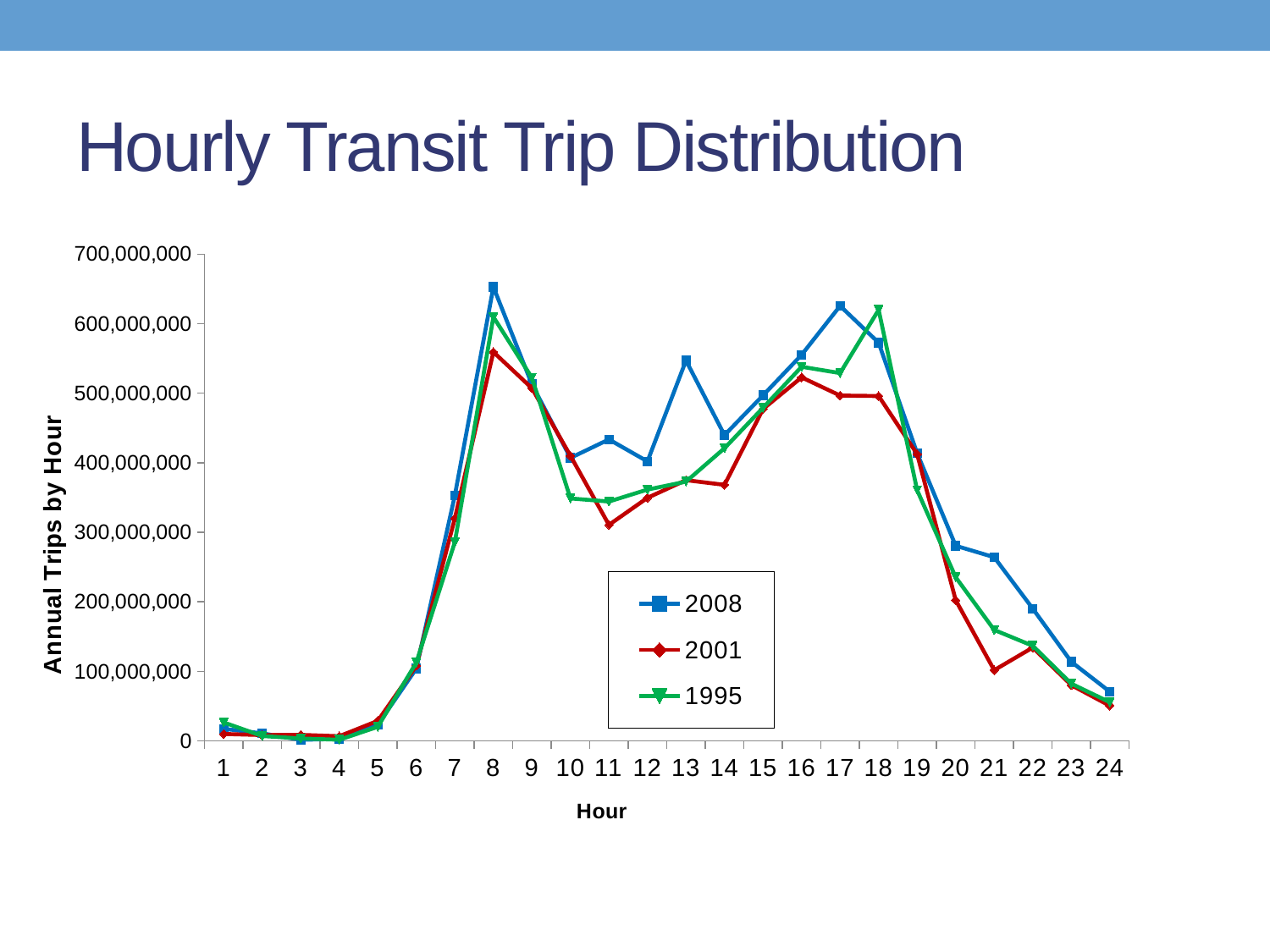

# Hourly Transit Trip Distribution

### Chart

| Category | 2008 | 2001 | 1995 |
|---|---|---|---|
| 1 | 17519759.0 | 10114419.0 | 26680538.0 |
| 2 | 10955327.0 | 8501503.0 | 7140540.0 |
| 3 | 1771824.0 | 8808266.0 | 3662774.0 |
| 4 | 2856877.0 | 6854909.0 | 1734148.0 |
| 5 | 23470793.0 | 28947514.0 | 20367363.0 |
| 6 | 104126066.0 | 108150797.0 | 112809234.0 |
| 7 | 352987348.0 | 320120304.0 | 285851967.0 |
| 8 | 652868662.0 | 559266006.0 | 609749142.0 |
| 9 | 512951762.0 | 507278942.0 | 522381298.0 |
| 10 | 407026174.0 | 410054069.0 | 348772301.0 |
| 11 | 433622939.0 | 310773332.0 | 344317097.0 |
| 12 | 402029999.0 | 349625221.0 | 361509326.0 |
| 13 | 547051129.0 | 375047469.0 | 372904926.0 |
| 14 | 439806850.0 | 368286354.0 | 420961730.0 |
| 15 | 497029296.0 | 477310288.0 | 479121127.0 |
| 16 | 555201318.0 | 522844236.0 | 538129936.0 |
| 17 | 625615644.0 | 496696998.0 | 528950351.0 |
| 18 | 572675148.0 | 495991763.0 | 619923545.0 |
| 19 | 413760150.0 | 412452191.0 | 360611114.0 |
| 20 | 280648225.0 | 202393947.0 | 235438427.0 |
| 21 | 264190498.0 | 101786514.0 | 159657400.0 |
| 22 | 190314149.0 | 134337022.0 | 136846334.0 |
| 23 | 113856580.0 | 80287638.0 | 82337408.0 |
| 24 | 70863746.0 | 50666538.0 | 55707095.0 |